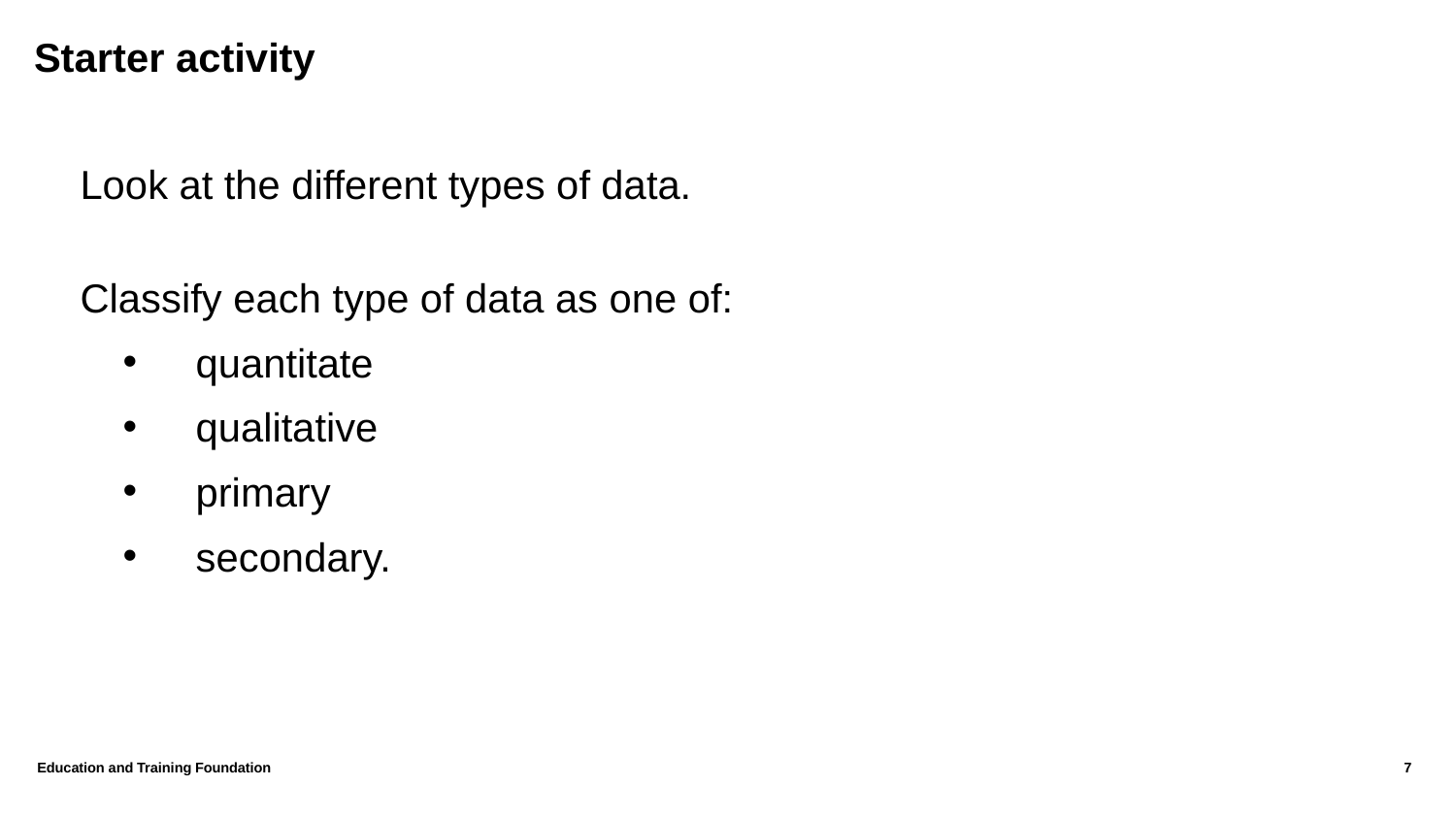

# Starter activity
Look at the different types of data.

Classify each type of data as one of:
quantitate
qualitative
primary
secondary.
Education and Training Foundation
7